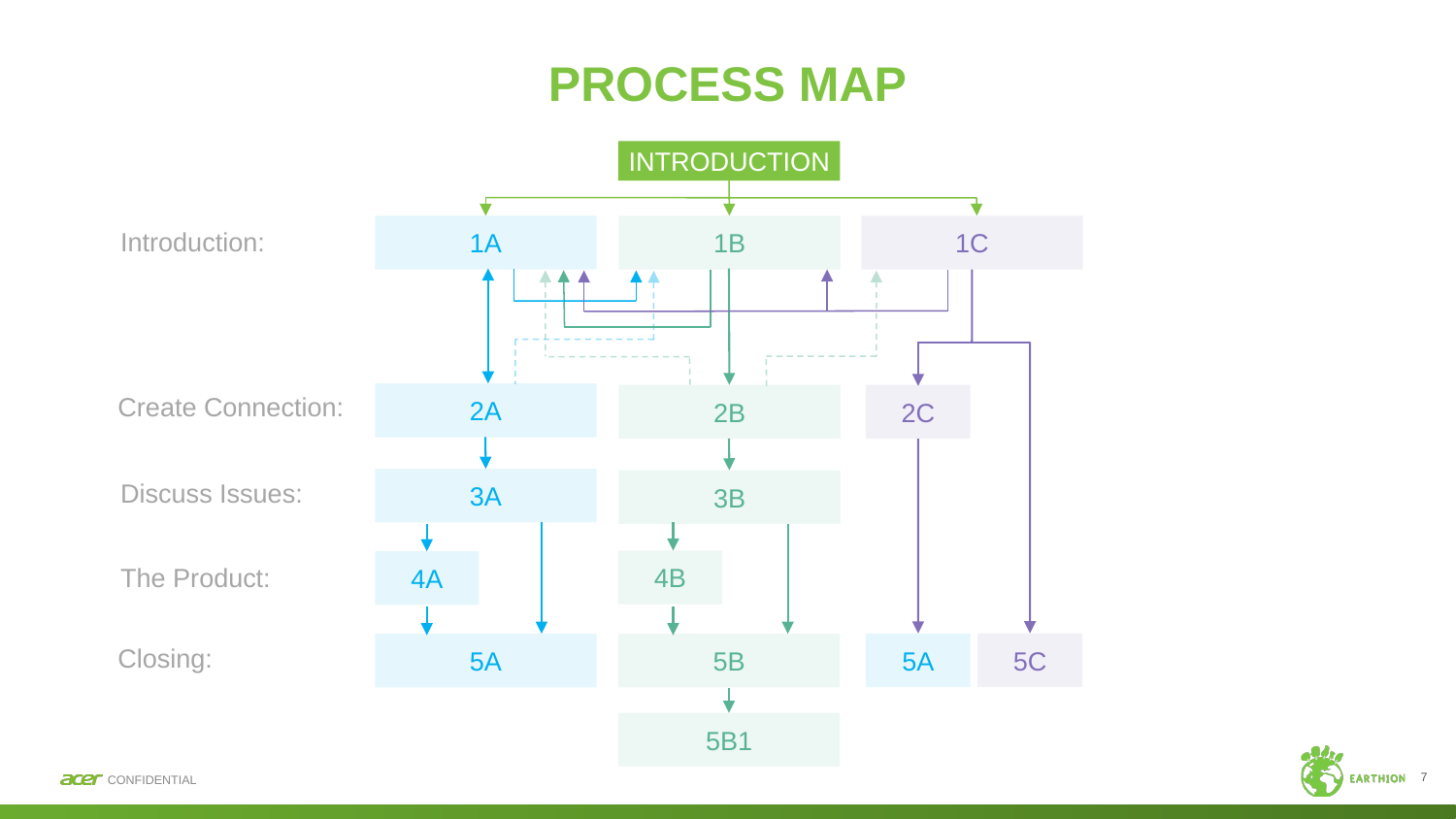

# PROCESS MAP
INTRODUCTION
1A
1B
1C
2A
2B
2C
3A
3B
4B
4A
5C
5A
5A
5B
5B1
Introduction:
Create Connection:
Discuss Issues:
The Product:
Closing:
7